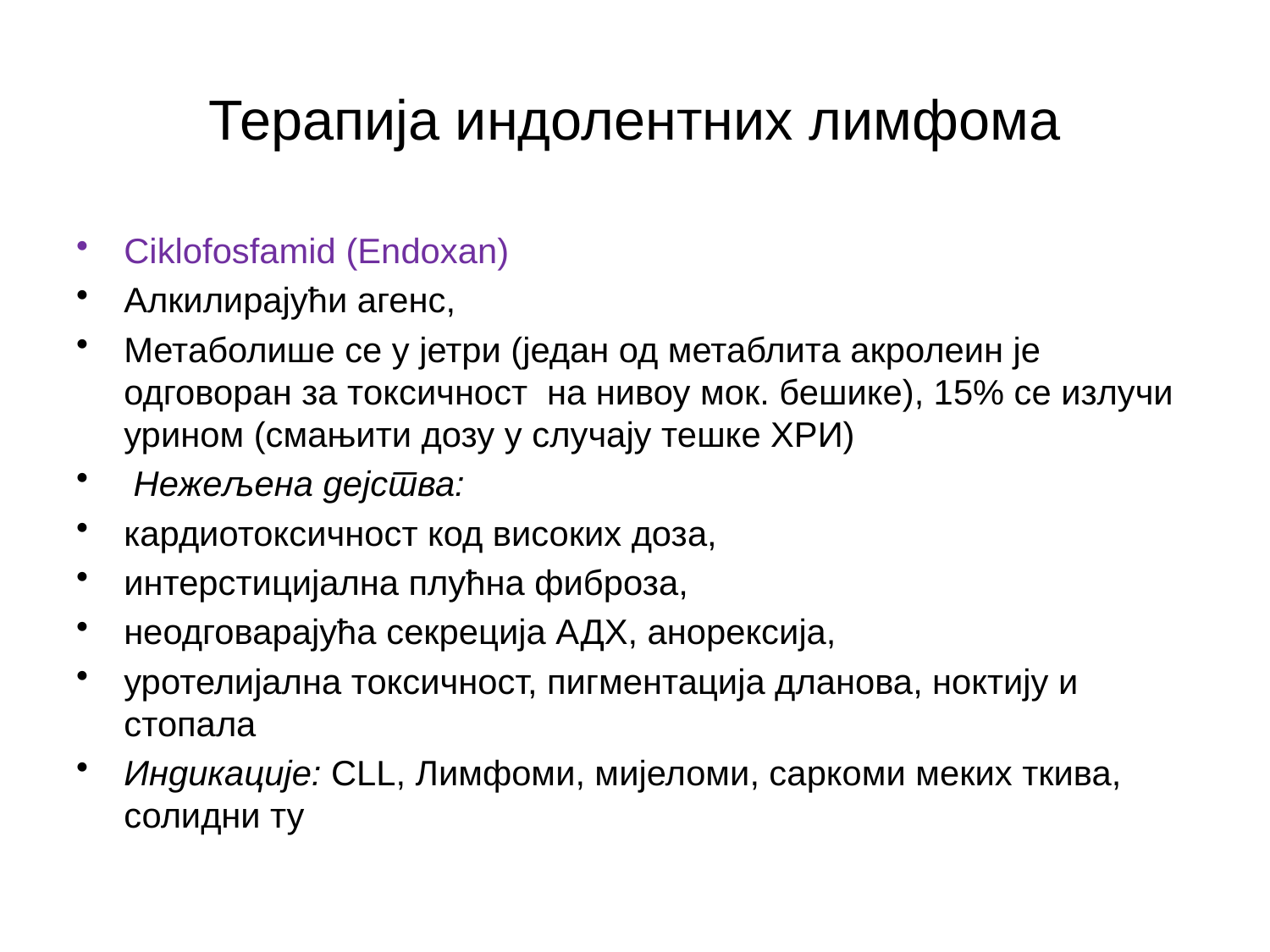

# Терапија индолентних лимфома
Ciklofosfamid (Endoxan)
Алкилирајући агенс,
Метаболише се у јетри (један од метаблита акролеин је одговоран за токсичност  на нивоу мок. бешике), 15% се излучи урином (смањити дозу у случају тешке ХРИ)
 Нежељена дејства:
кардиотоксичност код високих доза,
интерстицијална плућна фиброза,
неодговарајућа секреција АДХ, анорексија,
уротелијална токсичност, пигментација дланова, ноктију и стопала
Индикације: CLL, Лимфоми, мијеломи, саркоми меких ткива, солидни ту